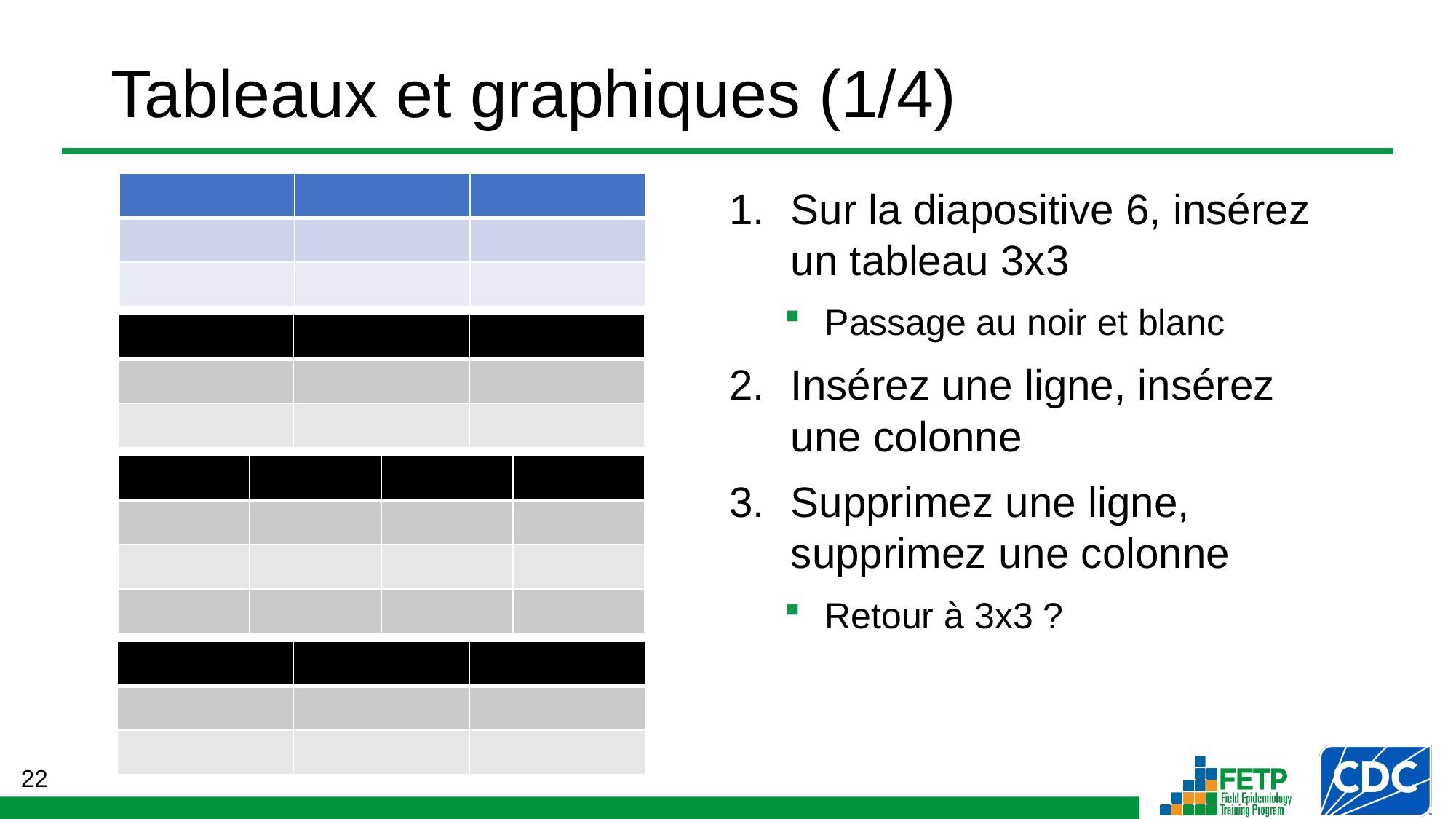

# Tableaux et graphiques (1/4)
|  |  |  |
| --- | --- | --- |
|  |  |  |
|  |  |  |
Sur la diapositive 6, insérez un tableau 3x3
Passage au noir et blanc
Insérez une ligne, insérez une colonne
Supprimez une ligne, supprimez une colonne
Retour à 3x3 ?

|  |  |  |
| --- | --- | --- |
|  |  |  |
|  |  |  |
|  |  |  |  |
| --- | --- | --- | --- |
|  |  |  |  |
|  |  |  |  |
|  |  |  |  |
|  |  |  |
| --- | --- | --- |
|  |  |  |
|  |  |  |